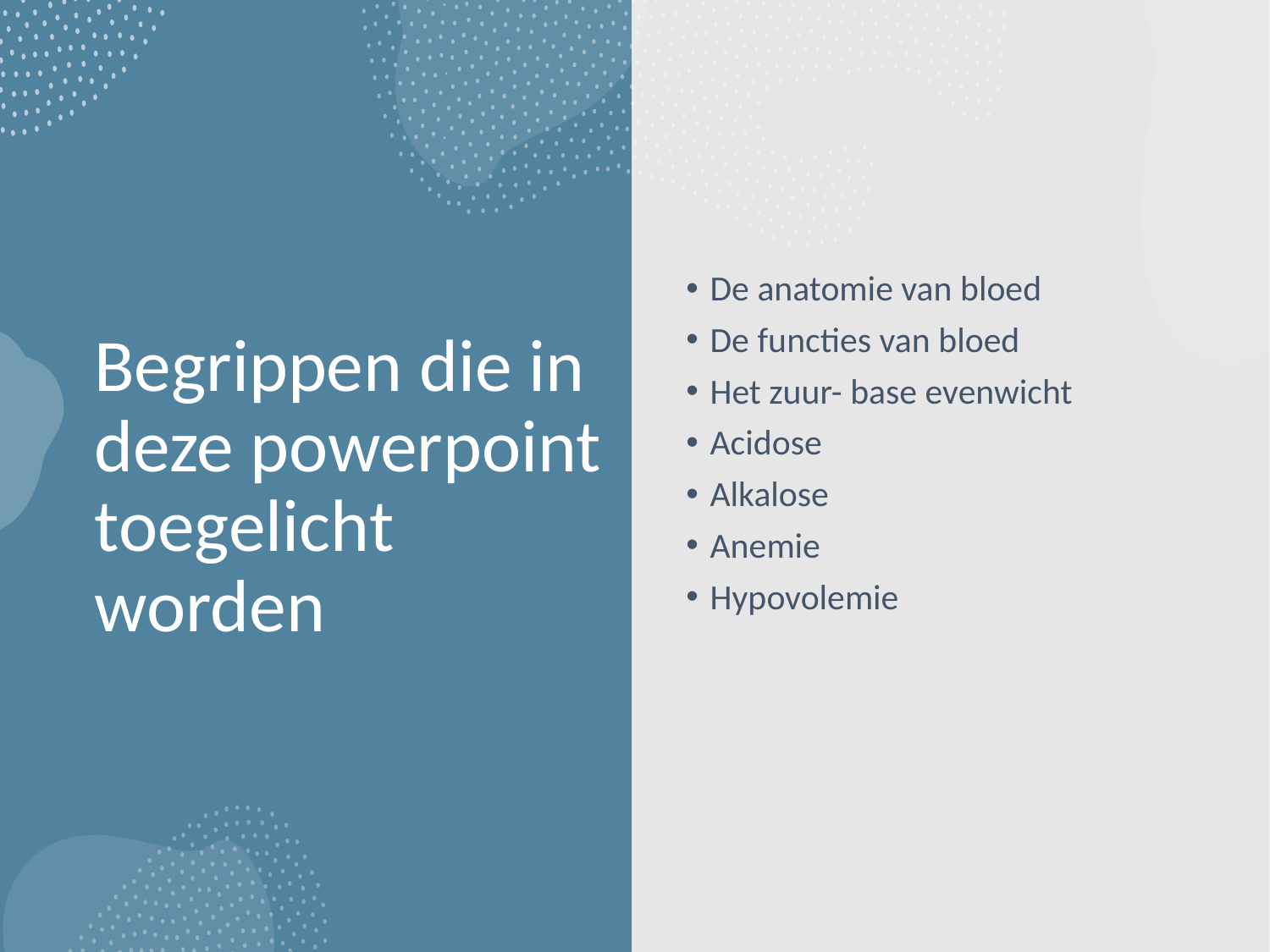

De anatomie van bloed
De functies van bloed
Het zuur- base evenwicht
Acidose
Alkalose
Anemie
Hypovolemie

# Begrippen die in deze powerpoint toegelicht worden